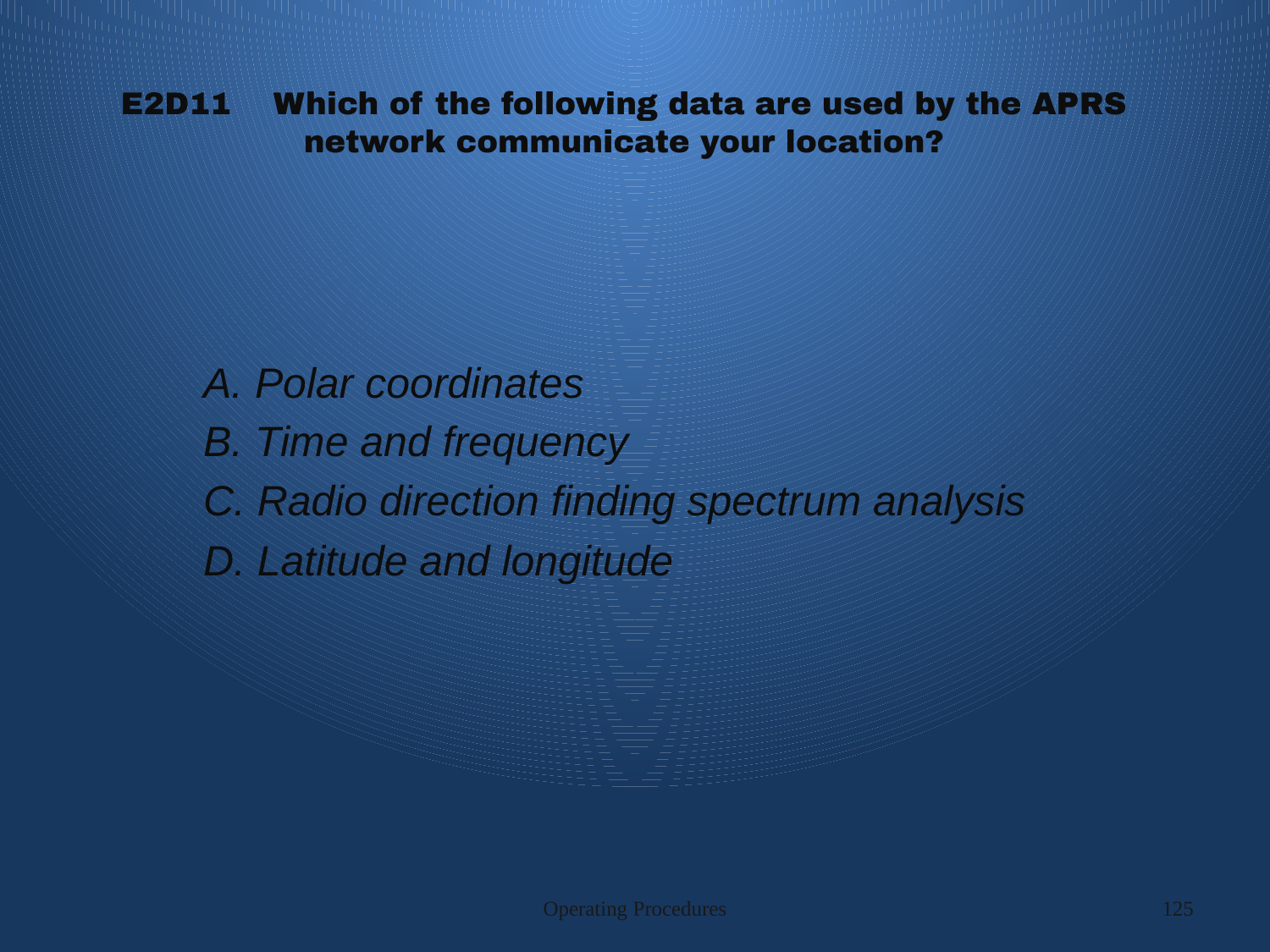

# E2D11    Which of the following data are used by the APRS network communicate your location?
A. Polar coordinates
B. Time and frequency
C. Radio direction finding spectrum analysis
D. Latitude and longitude
Operating Procedures
125